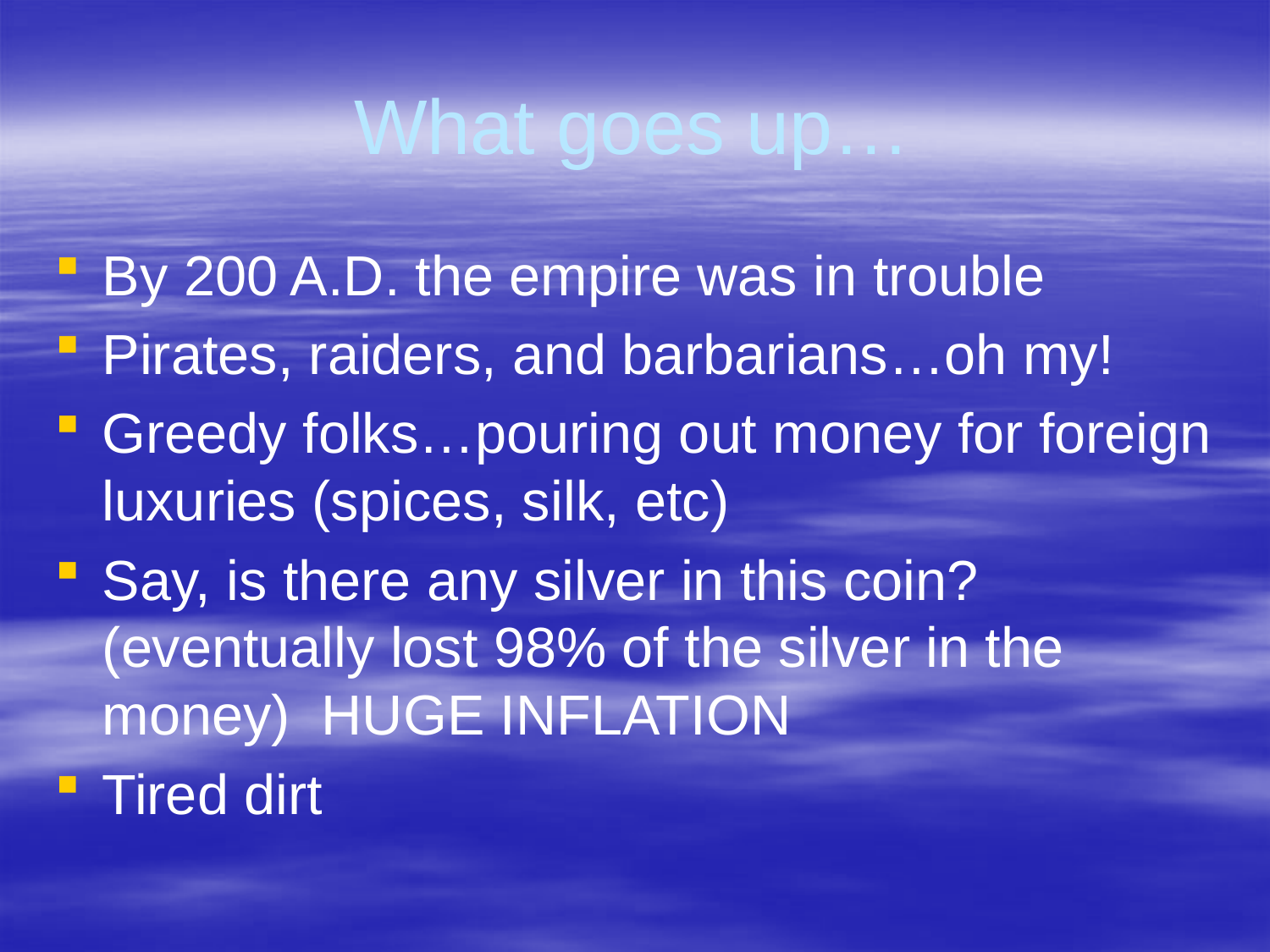

# What goes up…
By 200 A.D. the empire was in trouble
Pirates, raiders, and barbarians…oh my!
Greedy folks…pouring out money for foreign luxuries (spices, silk, etc)
Say, is there any silver in this coin? (eventually lost 98% of the silver in the money)  HUGE INFLATION
Tired dirt